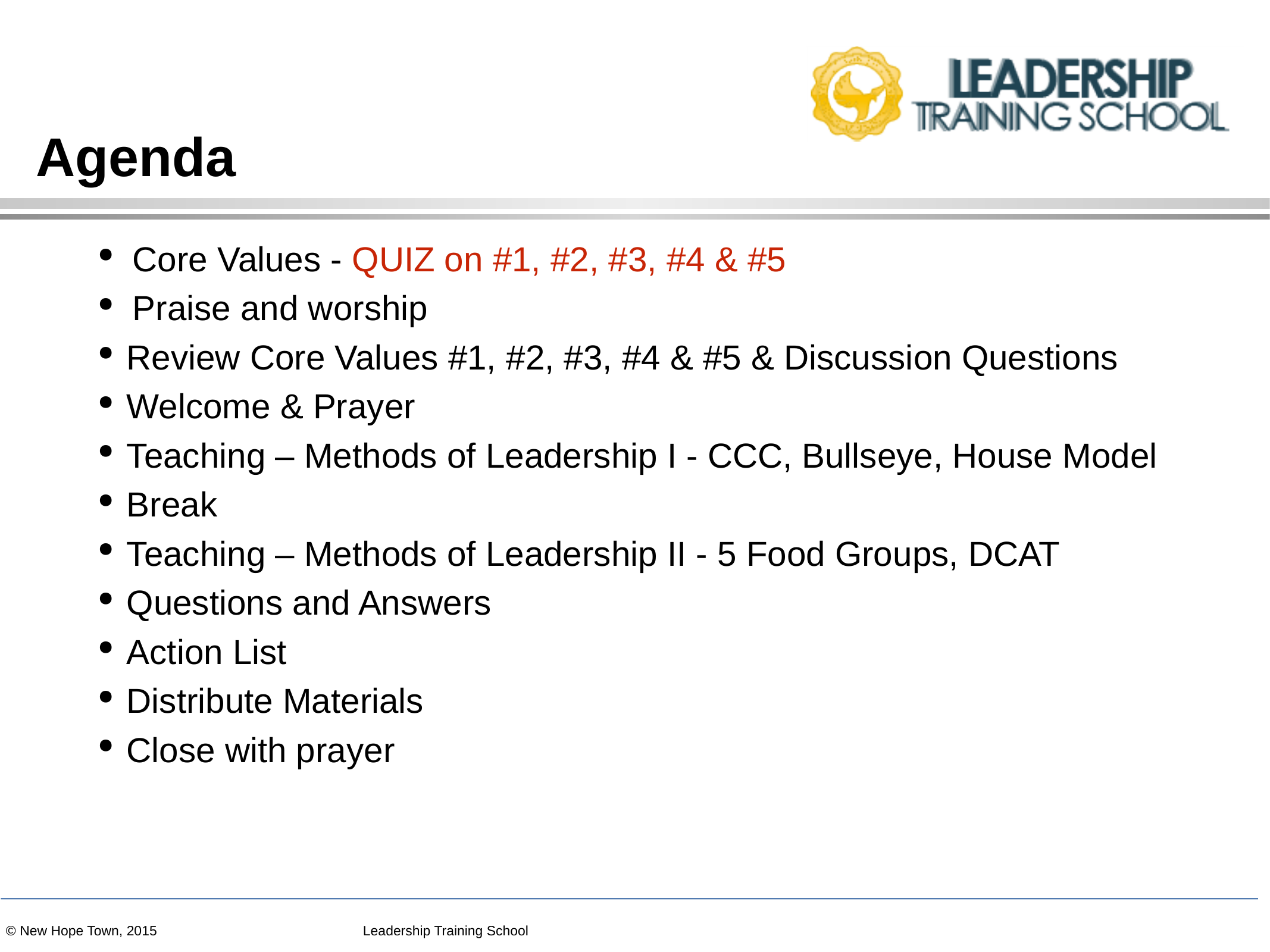

# Agenda
Core Values - QUIZ on #1, #2, #3, #4 & #5
Praise and worship
Review Core Values #1, #2, #3, #4 & #5 & Discussion Questions
Welcome & Prayer
Teaching – Methods of Leadership I - CCC, Bullseye, House Model
Break
Teaching – Methods of Leadership II - 5 Food Groups, DCAT
Questions and Answers
Action List
Distribute Materials
Close with prayer
2